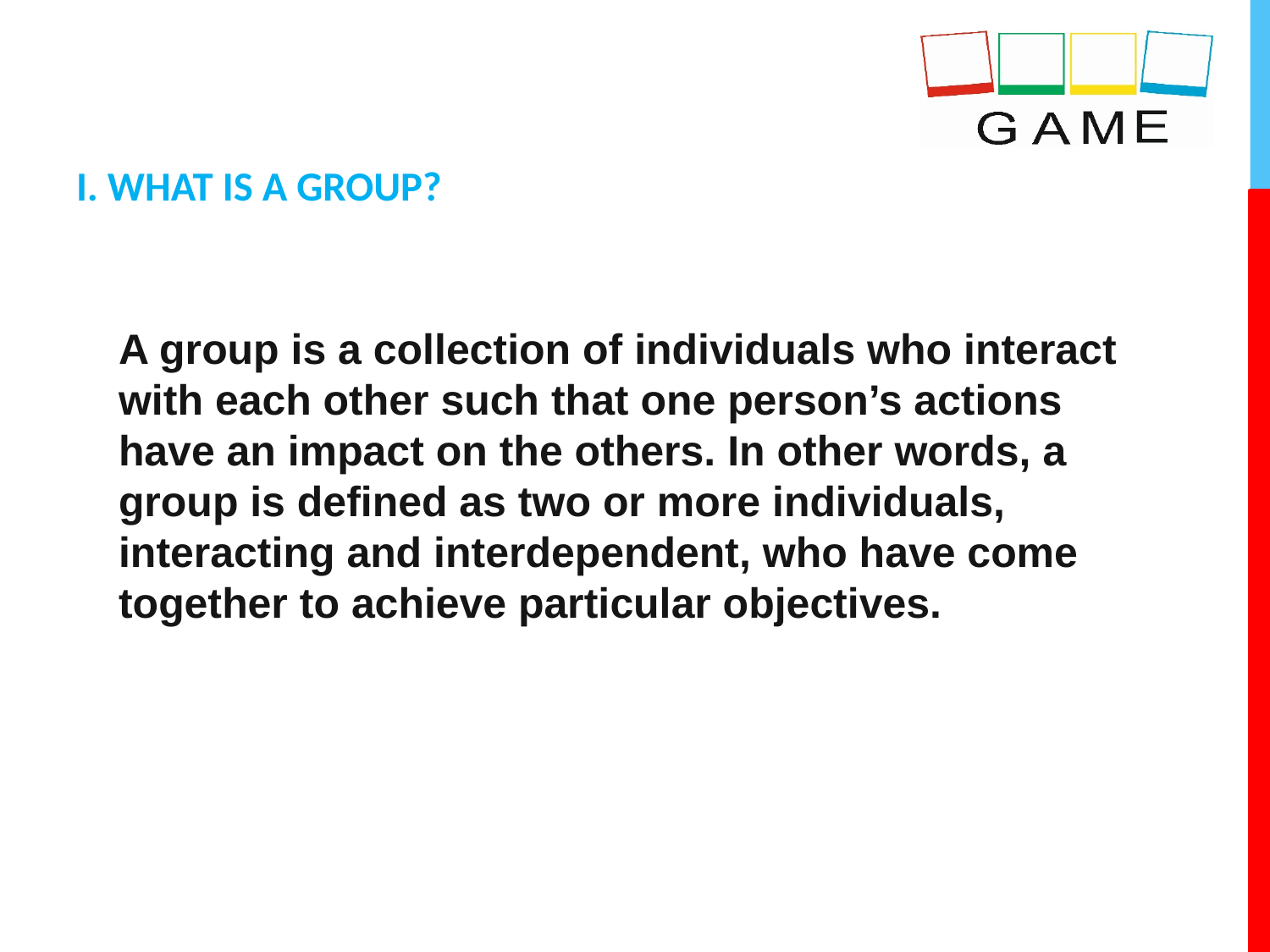

# I. WHAT IS A GROUP?

A group is a collection of individuals who interact with each other such that one person’s actions have an impact on the others. In other words, a group is defined as two or more individuals, interacting and interdependent, who have come together to achieve particular objectives.